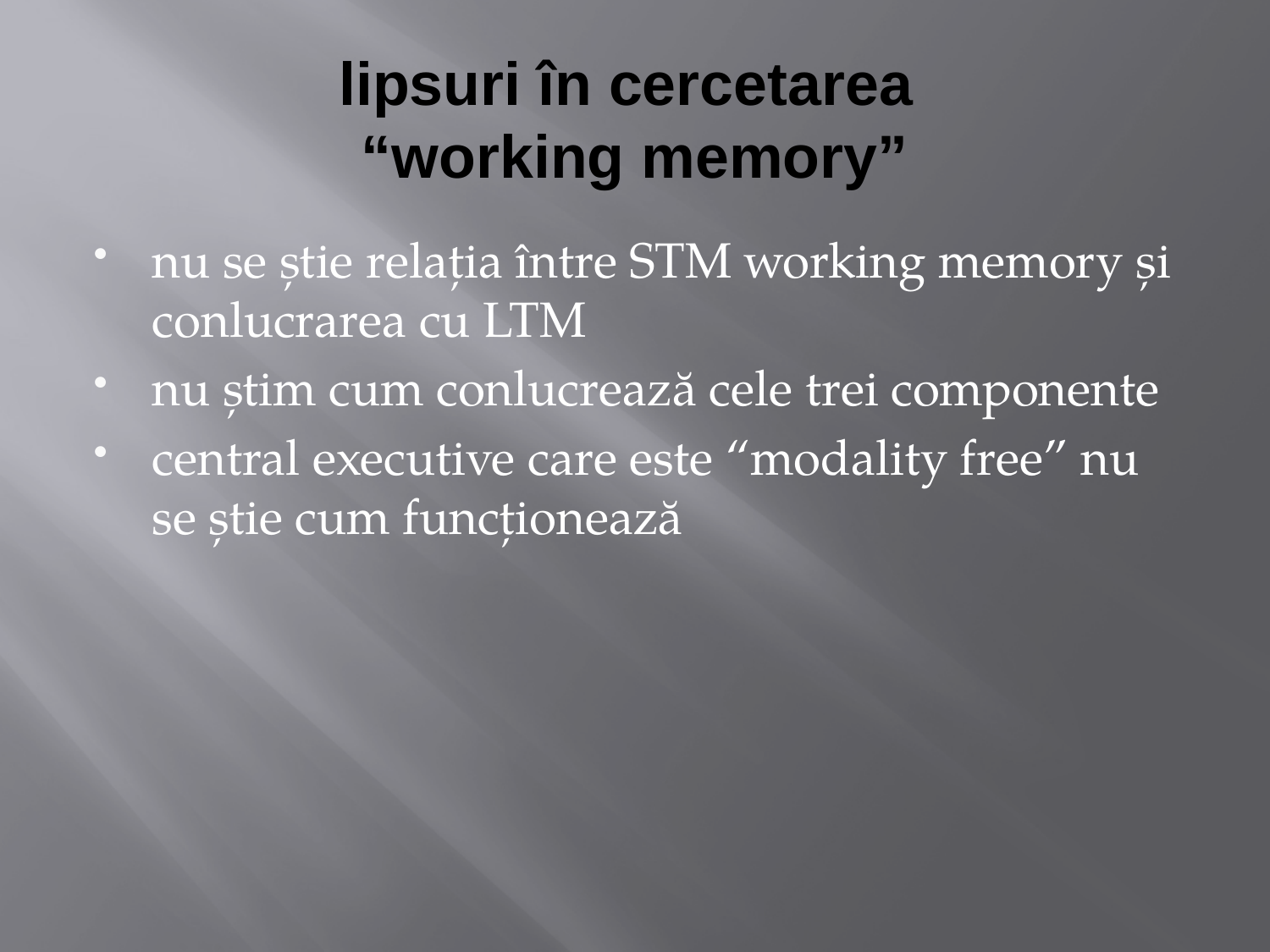

# lipsuri în cercetarea “working memory”
nu se ştie relaţia între STM working memory şi conlucrarea cu LTM
nu ştim cum conlucrează cele trei componente
central executive care este “modality free” nu se ştie cum funcţionează